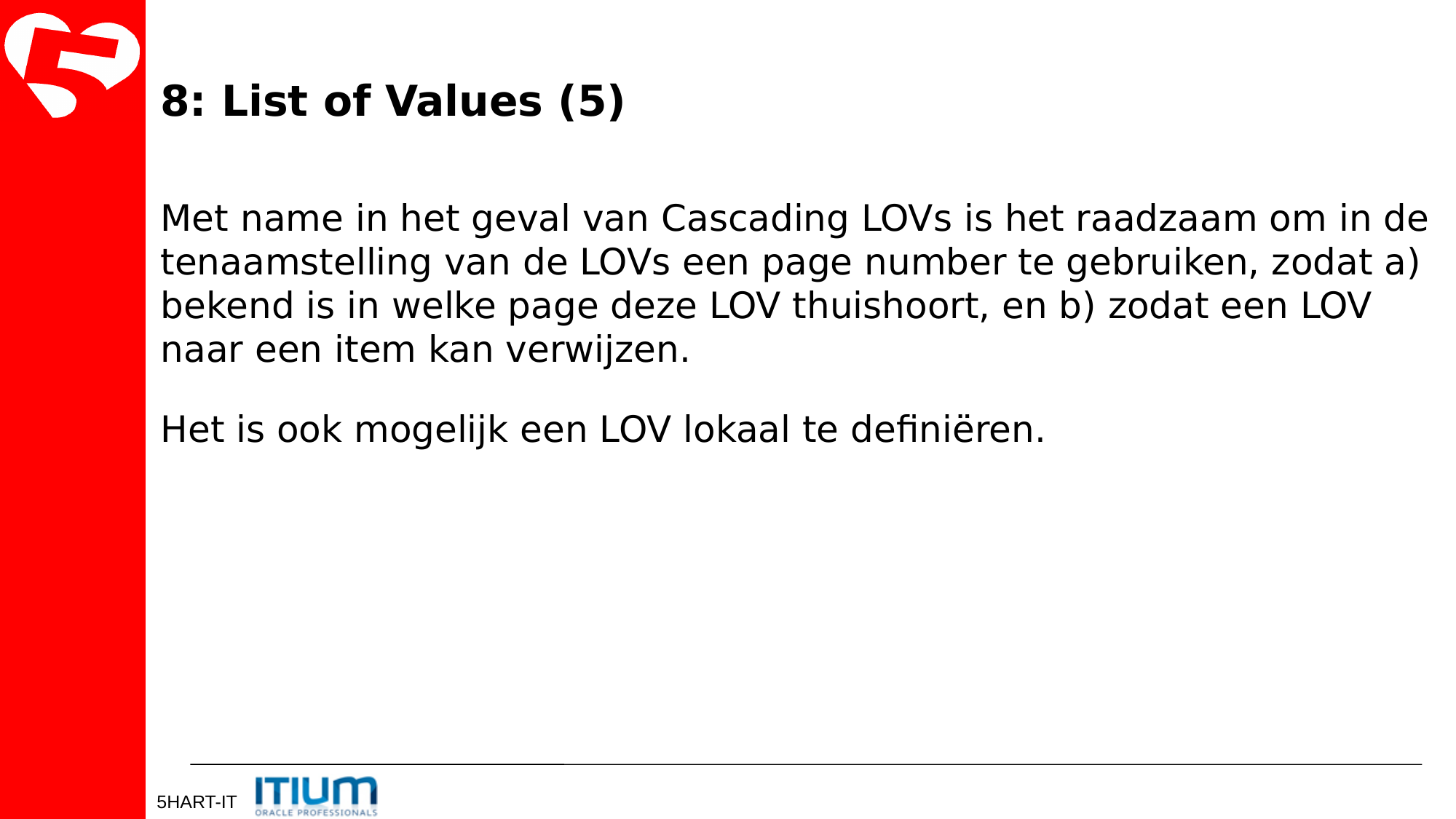

8: List of Values (5)
Met name in het geval van Cascading LOVs is het raadzaam om in de tenaamstelling van de LOVs een page number te gebruiken, zodat a) bekend is in welke page deze LOV thuishoort, en b) zodat een LOV naar een item kan verwijzen.
Het is ook mogelijk een LOV lokaal te definiëren.